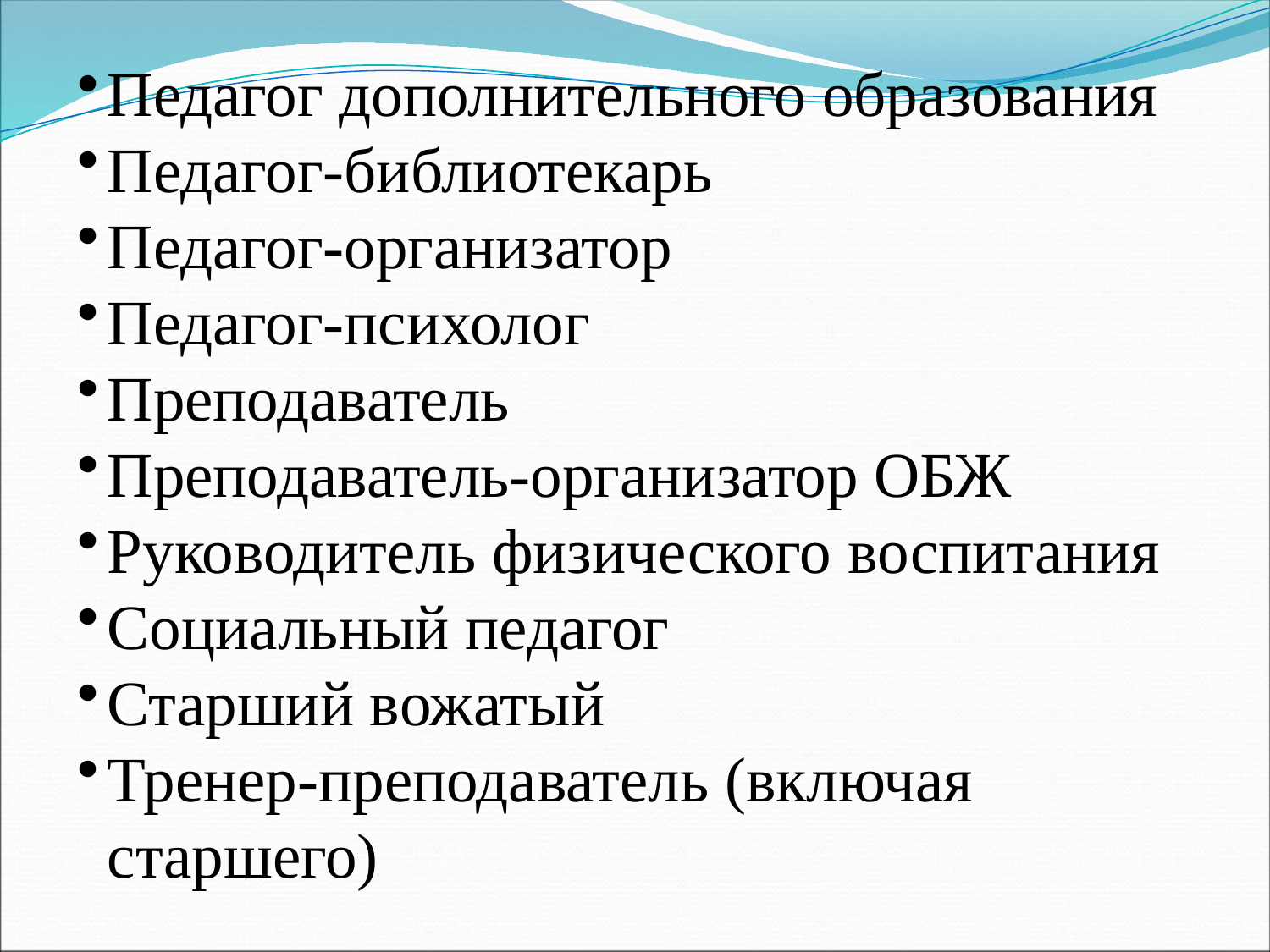

Педагог дополнительного образования
Педагог-библиотекарь
Педагог-организатор
Педагог-психолог
Преподаватель
Преподаватель-организатор ОБЖ
Руководитель физического воспитания
Социальный педагог
Старший вожатый
Тренер-преподаватель (включая старшего)